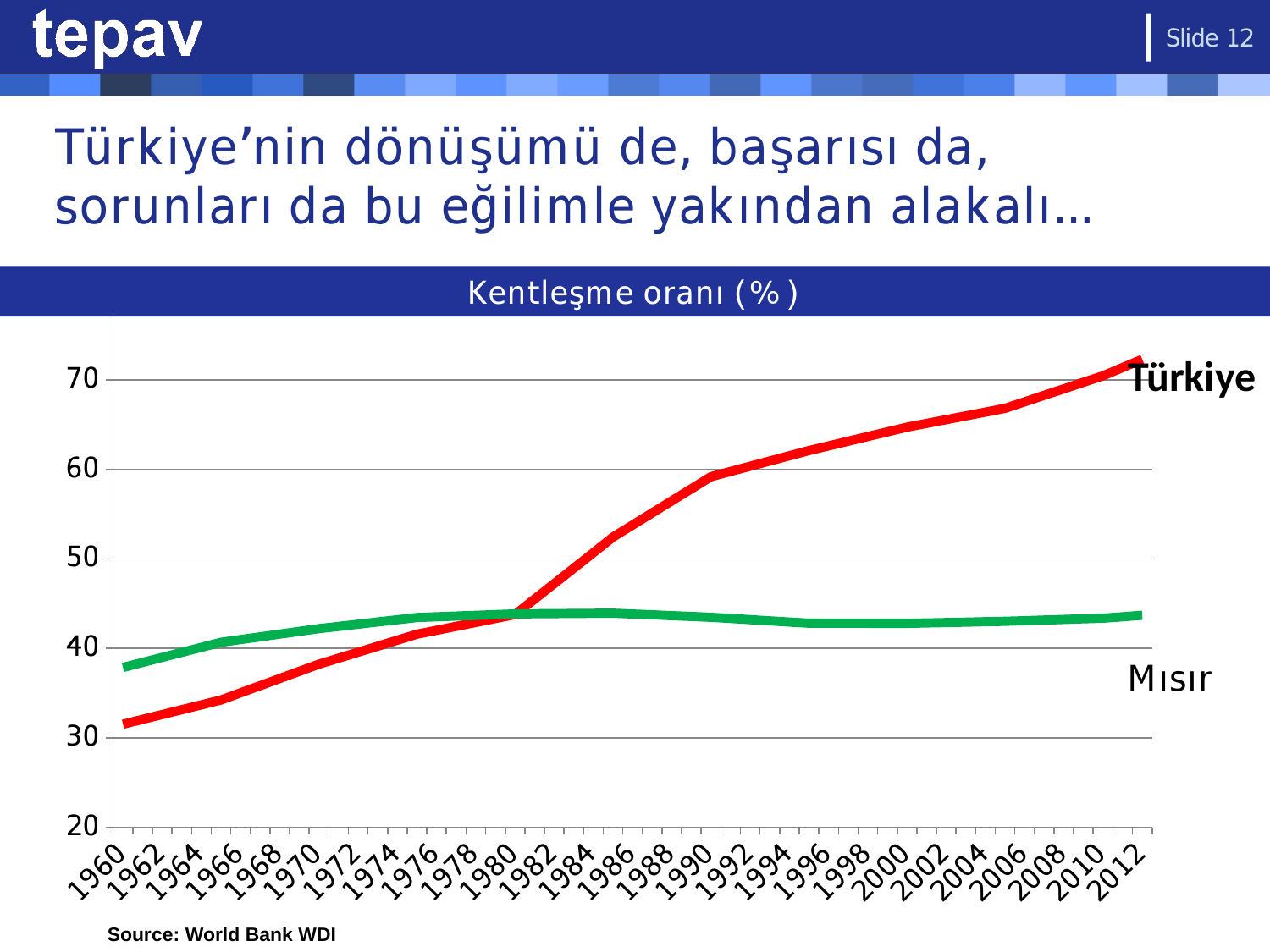

Slide 12
# Türkiye’nin dönüşümü de, başarısı da, sorunları da bu eğilimle yakından alakalı…

### Chart

| Category | Turkey | Egypt, Arab Rep. |
|---|---|---|
| 1960 | 31.515 | 37.864 |
| 1961 | 32.0574 | 38.4274 |
| 1962 | 32.5998 | 38.9908 |
| 1963 | 33.1422 | 39.5542 |
| 1964 | 33.6846 | 40.1176 |
| 1965 | 34.227 | 40.681 |
| 1966 | 35.0284 | 40.9866 |
| 1967 | 35.8298 | 41.2922 |
| 1968 | 36.6312 | 41.5978 |
| 1969 | 37.4326 | 41.9034 |
| 1970 | 38.234 | 42.209 |
| 1971 | 38.9044 | 42.4576 |
| 1972 | 39.5748 | 42.7062 |
| 1973 | 40.2452 | 42.9548 |
| 1974 | 40.9156 | 43.2034 |
| 1975 | 41.586 | 43.452 |
| 1976 | 42.0248 | 43.5332 |
| 1977 | 42.4636 | 43.6144 |
| 1978 | 42.9024 | 43.6956 |
| 1979 | 43.3412 | 43.7768 |
| 1980 | 43.78 | 43.858 |
| 1981 | 45.5136 | 43.874 |
| 1982 | 47.2472 | 43.89 |
| 1983 | 48.9808 | 43.906 |
| 1984 | 50.7144 | 43.922 |
| 1985 | 52.448 | 43.938 |
| 1986 | 53.799 | 43.846 |
| 1987 | 55.15 | 43.754 |
| 1988 | 56.501 | 43.662 |
| 1989 | 57.852 | 43.57 |
| 1990 | 59.203 | 43.478 |
| 1991 | 59.787 | 43.3452 |
| 1992 | 60.371 | 43.2124 |
| 1993 | 60.955 | 43.0796 |
| 1994 | 61.539 | 42.9468 |
| 1995 | 62.123 | 42.814 |
| 1996 | 62.6466 | 42.8106 |
| 1997 | 63.1702 | 42.8072 |
| 1998 | 63.6938 | 42.8038 |
| 1999 | 64.2174 | 42.8004 |
| 2000 | 64.741 | 42.797 |
| 2001 | 65.161 | 42.843 |
| 2002 | 65.581 | 42.889 |
| 2003 | 66.001 | 42.935 |
| 2004 | 66.421 | 42.981 |
| 2005 | 66.841 | 43.027 |
| 2006 | 67.5702 | 43.0966 |
| 2007 | 68.2994 | 43.1662 |
| 2008 | 69.0286 | 43.2358 |
| 2009 | 69.7578 | 43.3054 |
| 2010 | 70.487 | 43.375 |
| 2011 | 71.4094 | 43.5386 |
| 2012 | 72.3318 | 43.7022 |
Kentleşme oranı (%)
Türkiye
Mısır
Source: World Bank WDI